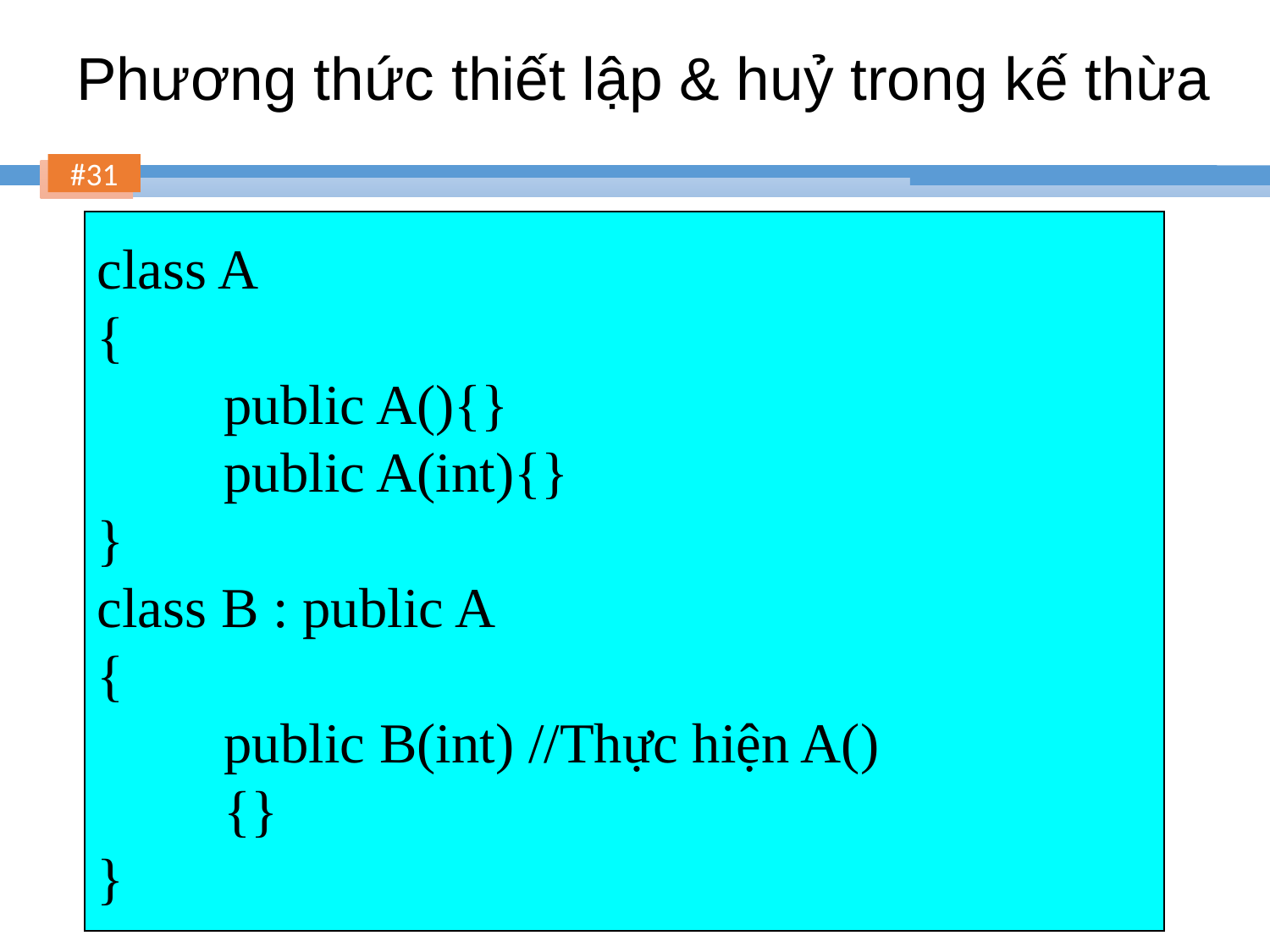

# Phương thức thiết lập & huỷ trong kế thừa
class A
{
  	public A(){}
  	public A(int){}
}
class B : public A
{
  	public B(int) //Thực hiện A()
  	{}
}
31